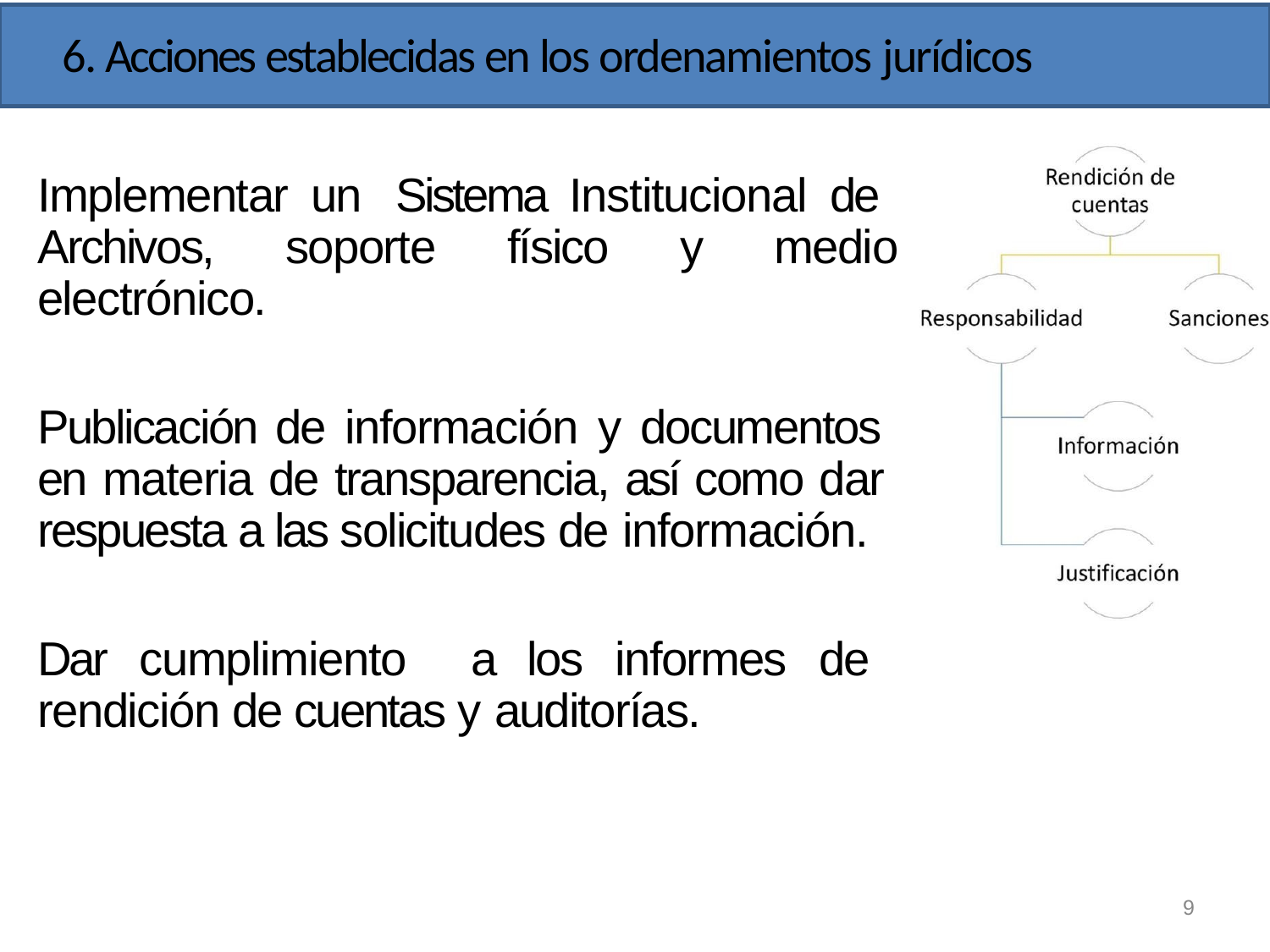

# 6. Acciones establecidas en los ordenamientos jurídicos

Implementar un Sistema Institucional de  Archivos, soporte físico y medio electrónico.

Publicación de información y documentos  en materia de transparencia, así como dar  respuesta a las solicitudes de información.

Dar cumplimiento  a los informes de  rendición de cuentas y auditorías.
9